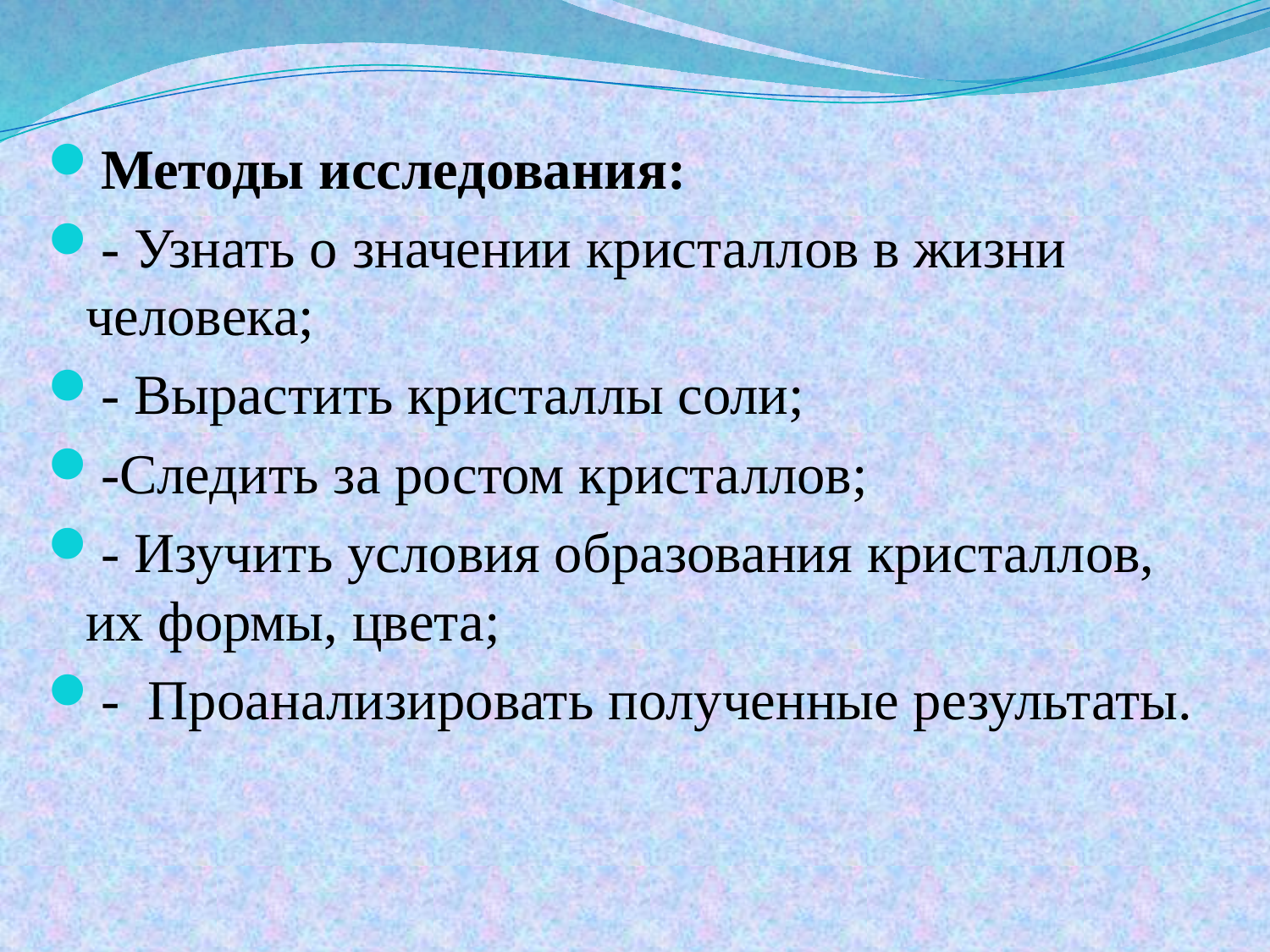

Методы исследования:
- Узнать о значении кристаллов в жизни человека;
- Вырастить кристаллы соли;
-Следить за ростом кристаллов;
- Изучить условия образования кристаллов, их формы, цвета;
-  Проанализировать полученные результаты.